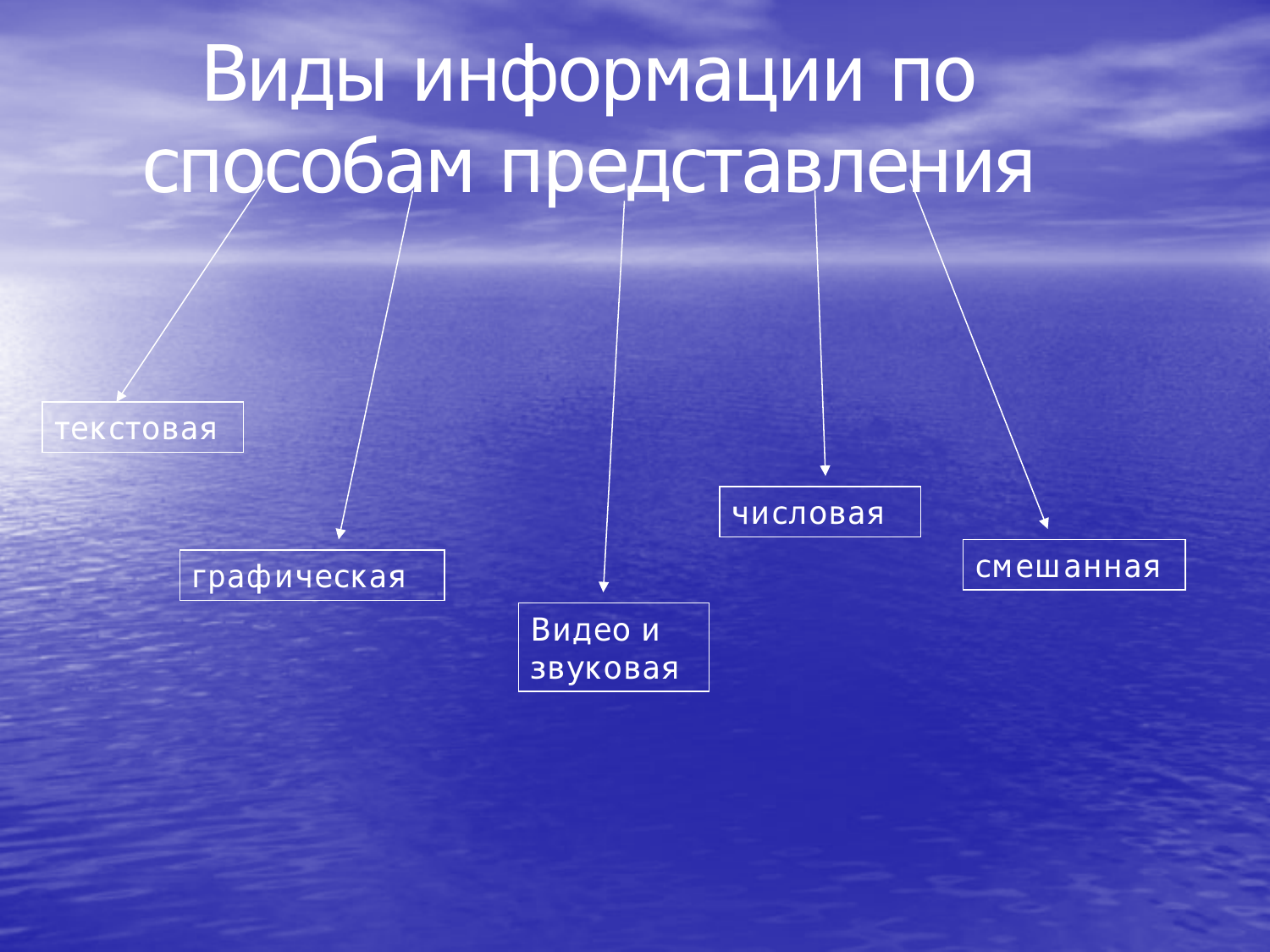

Виды информации по способам представления

текстовая
числовая
смешанная
графическая
Видео и звуковая